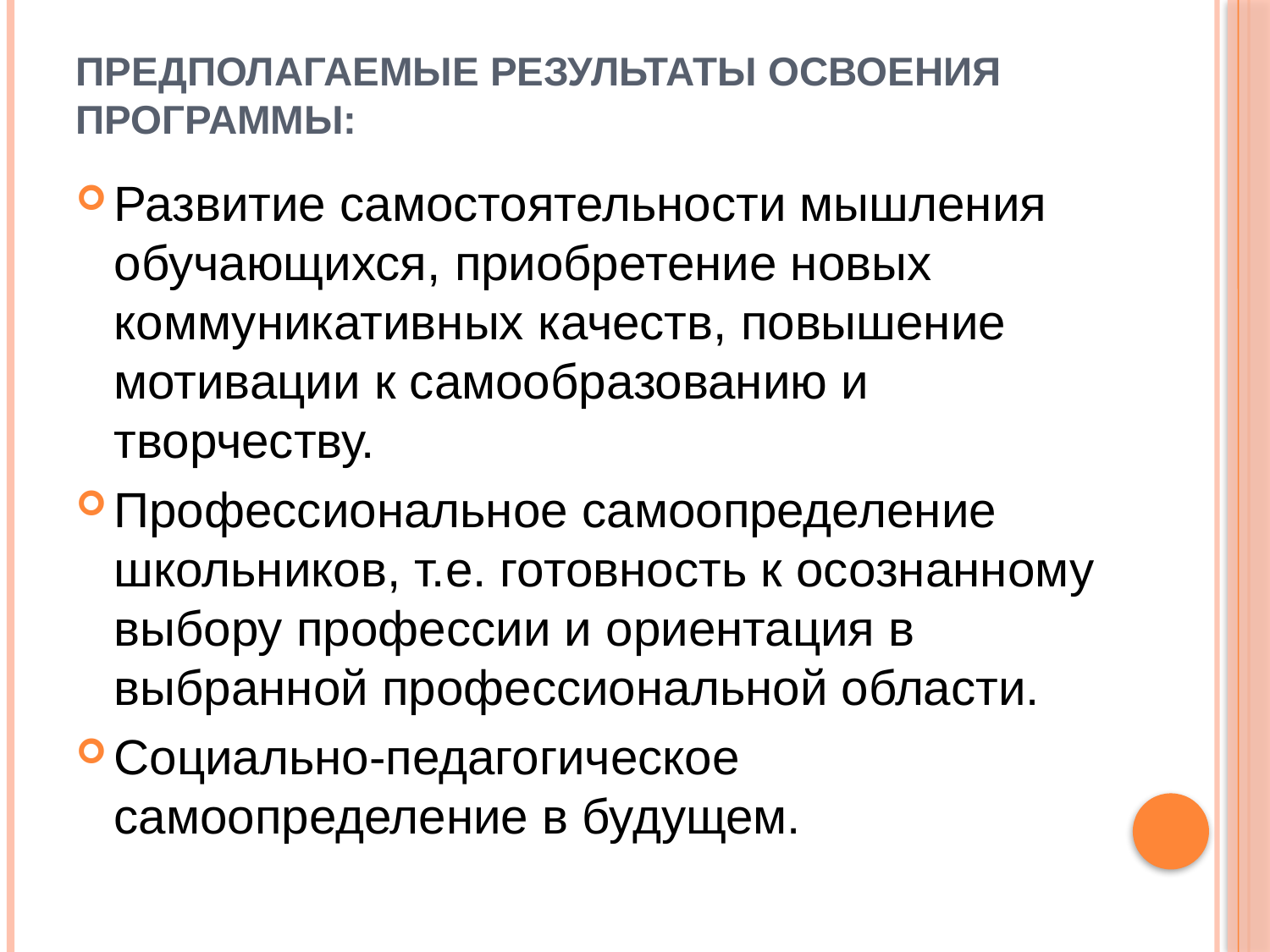

# Предполагаемые результаты освоения программы:
Развитие самостоятельности мышления обучающихся, приобретение новых коммуникативных качеств, повышение мотивации к самообразованию и творчеству.
Профессиональное самоопределение школьников, т.е. готовность к осознанному выбору профессии и ориентация в выбранной профессиональной области.
Социально-педагогическое самоопределение в будущем.